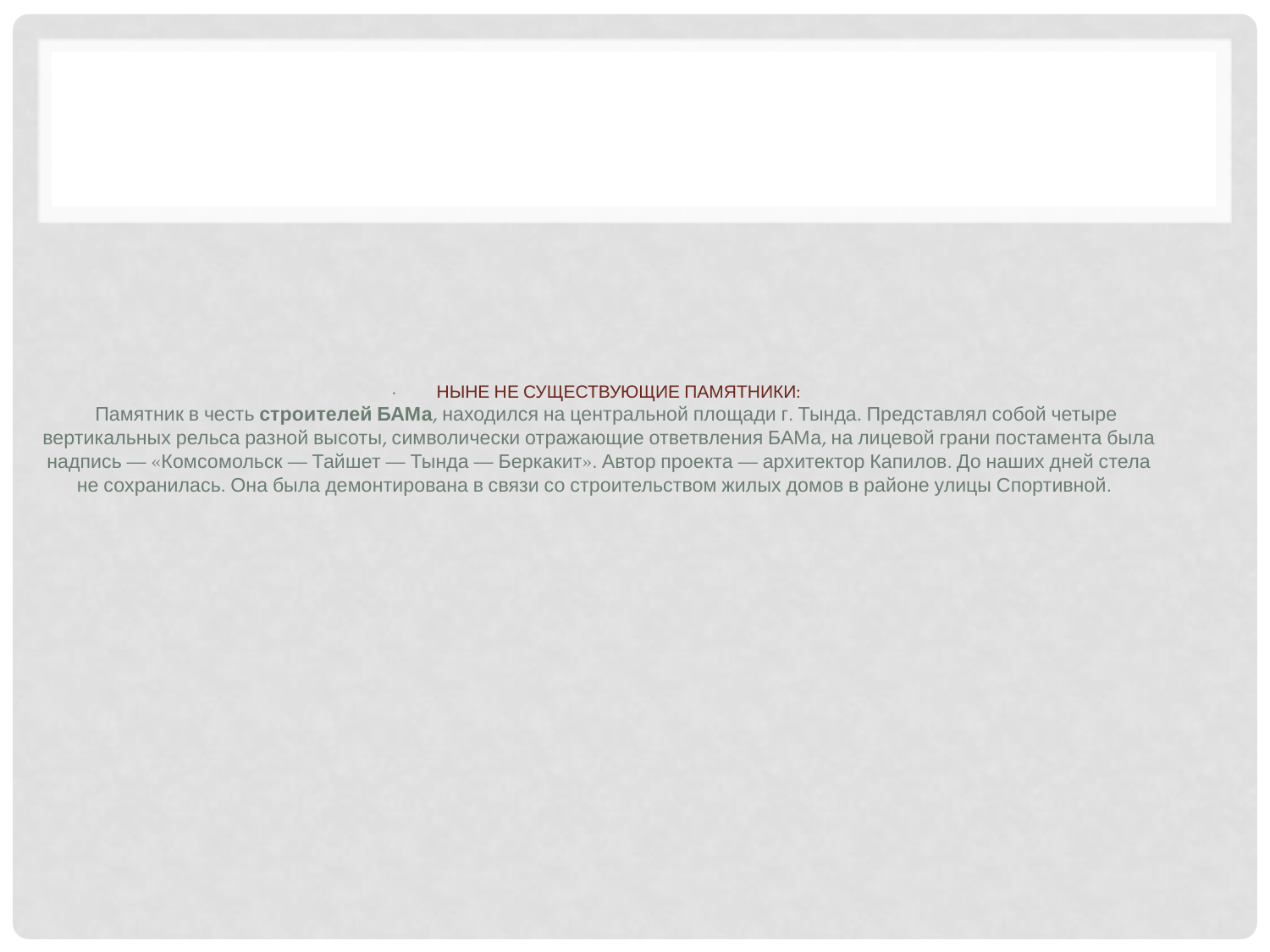

# ·         Ныне не существующие памятники:     Памятник в честь строителей БАМа, находился на центральной площади г. Тында. Представлял собой четыре вертикальных рельса разной высоты, символически отражающие ответвления БАМа, на лицевой грани постамента была надпись — «Комсомольск — Тайшет — Тында — Беркакит». Автор проекта — архитектор Капилов. До наших дней стела не сохранилась. Она была демонтирована в связи со строительством жилых домов в районе улицы Спортивной.